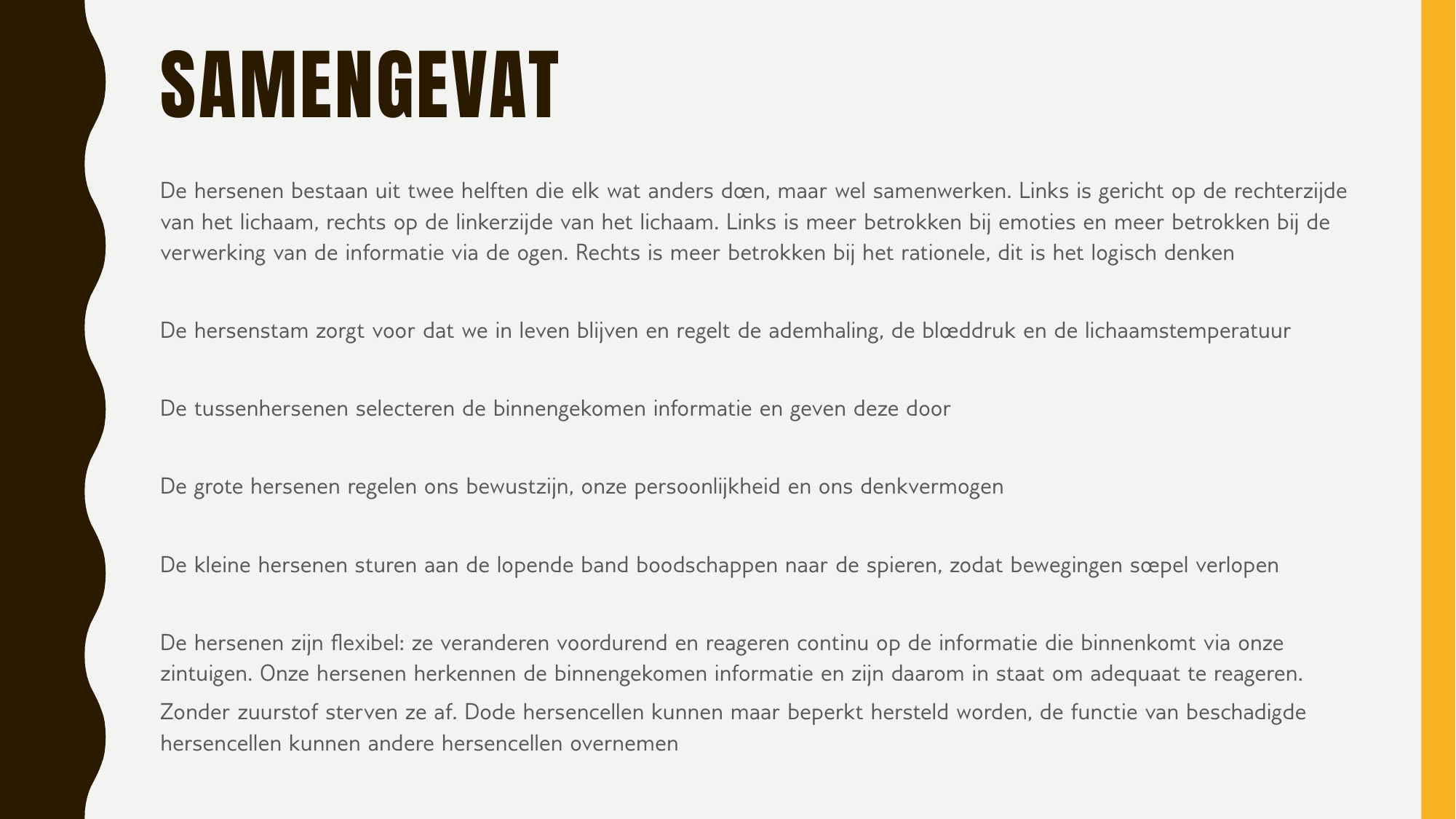

# samengevat
De hersenen bestaan uit twee helften die elk wat anders doen, maar wel samenwerken. Links is gericht op de rechterzijde van het lichaam, rechts op de linkerzijde van het lichaam. Links is meer betrokken bij emoties en meer betrokken bij de verwerking van de informatie via de ogen. Rechts is meer betrokken bij het rationele, dit is het logisch denken

De hersenstam zorgt voor dat we in leven blijven en regelt de ademhaling, de bloeddruk en de lichaamstemperatuur

De tussenhersenen selecteren de binnengekomen informatie en geven deze door

De grote hersenen regelen ons bewustzijn, onze persoonlijkheid en ons denkvermogen

De kleine hersenen sturen aan de lopende band boodschappen naar de spieren, zodat bewegingen soepel verlopen

De hersenen zijn flexibel: ze veranderen voordurend en reageren continu op de informatie die binnenkomt via onze zintuigen. Onze hersenen herkennen de binnengekomen informatie en zijn daarom in staat om adequaat te reageren.
Zonder zuurstof sterven ze af. Dode hersencellen kunnen maar beperkt hersteld worden, de functie van beschadigde hersencellen kunnen andere hersencellen overnemen